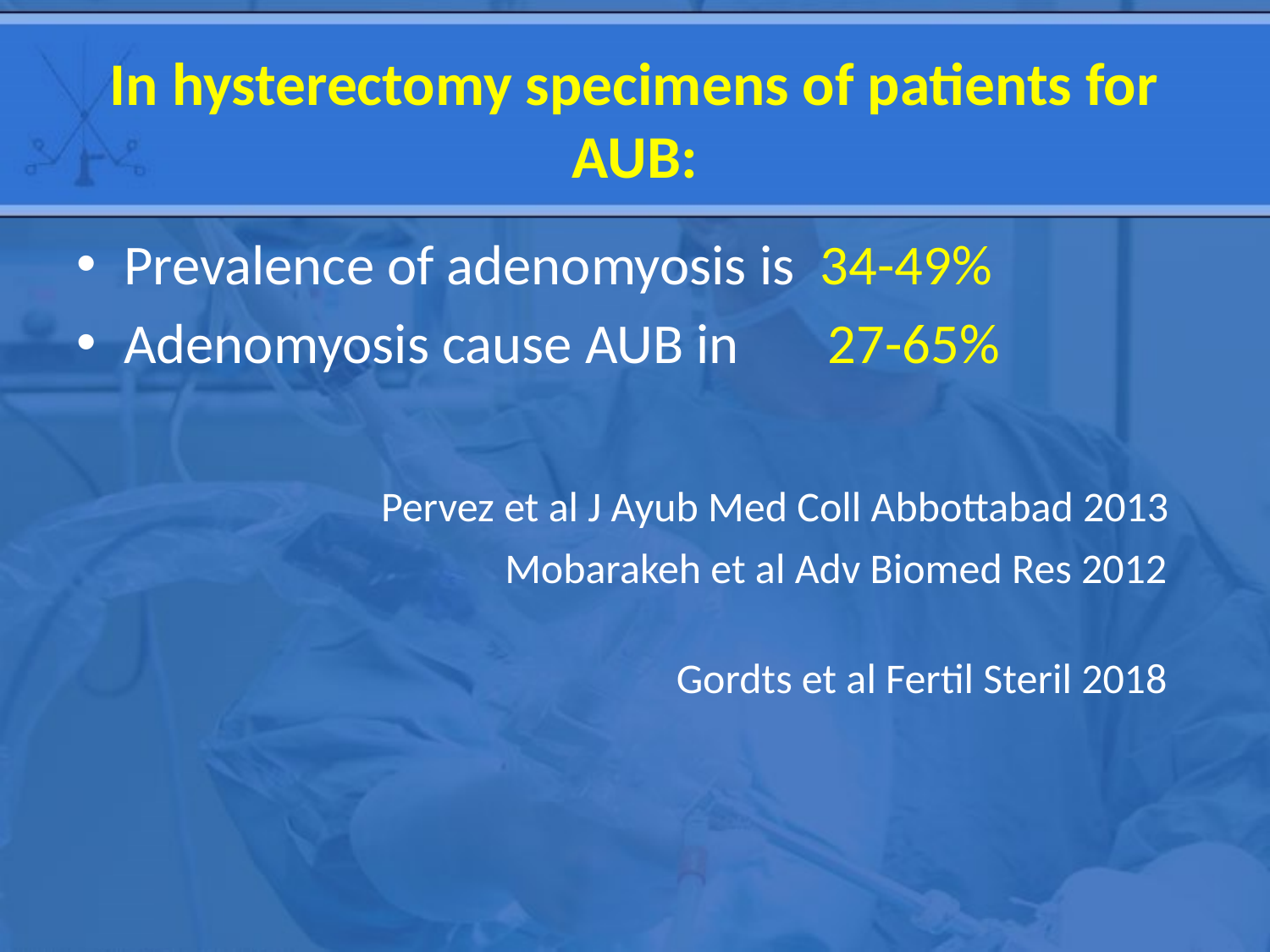

# In hysterectomy specimens of patients for AUB:
Prevalence of adenomyosis is  34-49%
Adenomyosis cause AUB in       27-65%

                        Pervez et al J Ayub Med Coll Abbottabad 2013
                                             Mobarakeh et al Adv Biomed Res 2012
                                                               Gordts et al Fertil Steril 2018